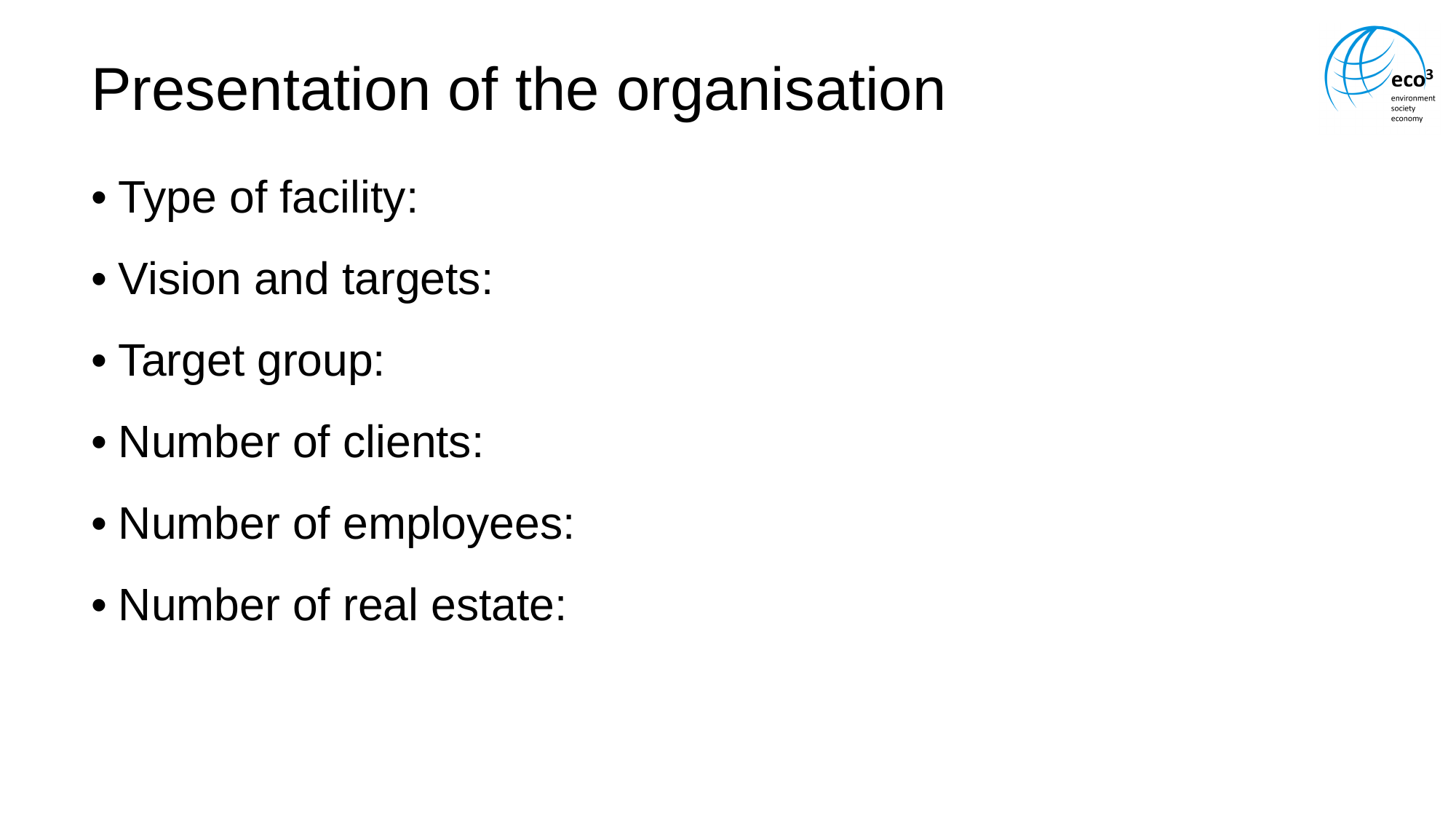

# Presentation of the organisation
Type of facility:
Vision and targets:
Target group:
Number of clients:
Number of employees:
Number of real estate: